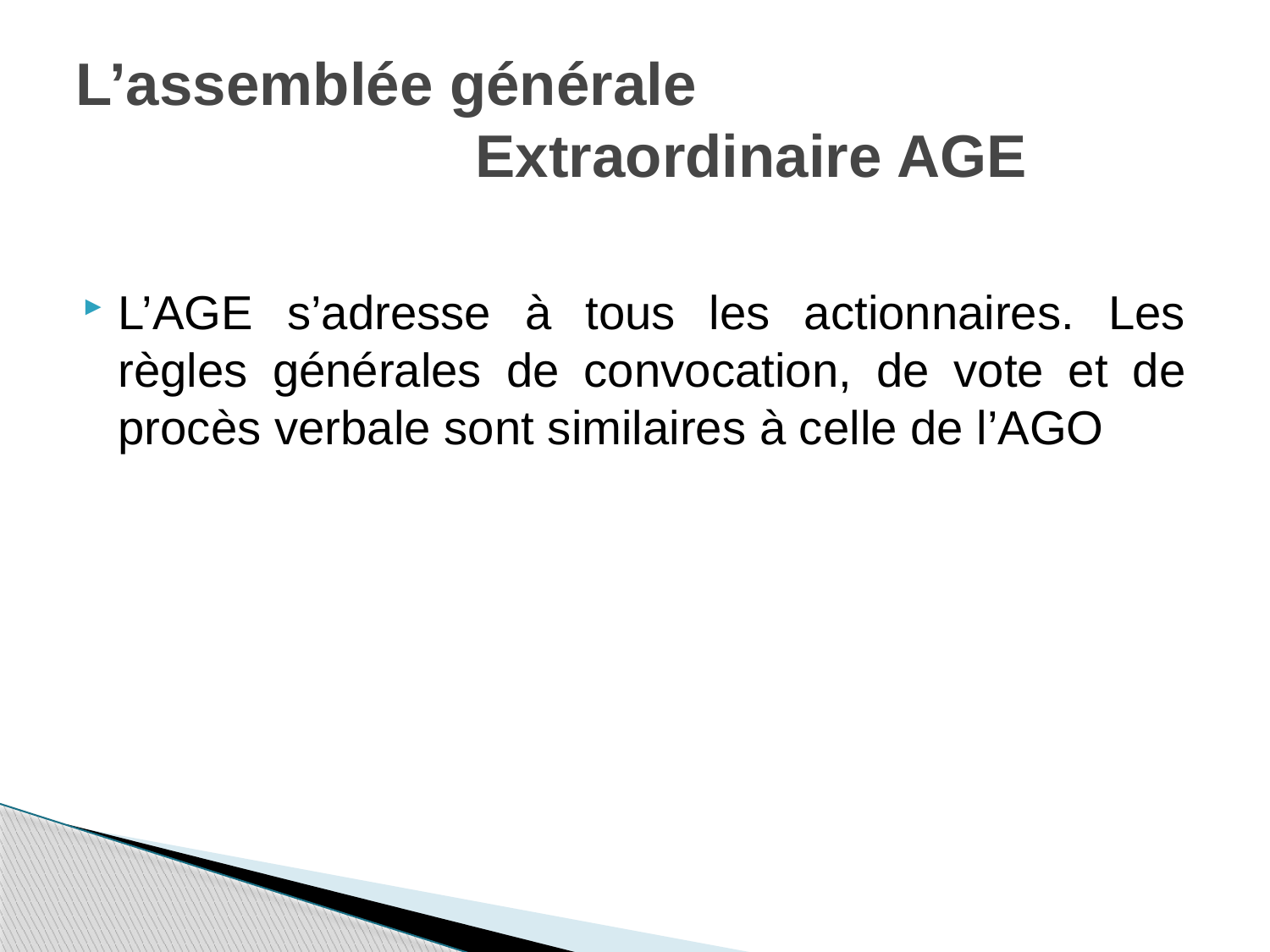

# L’assemblée générale Extraordinaire AGE
L’AGE s’adresse à tous les actionnaires. Les règles générales de convocation, de vote et de procès verbale sont similaires à celle de l’AGO